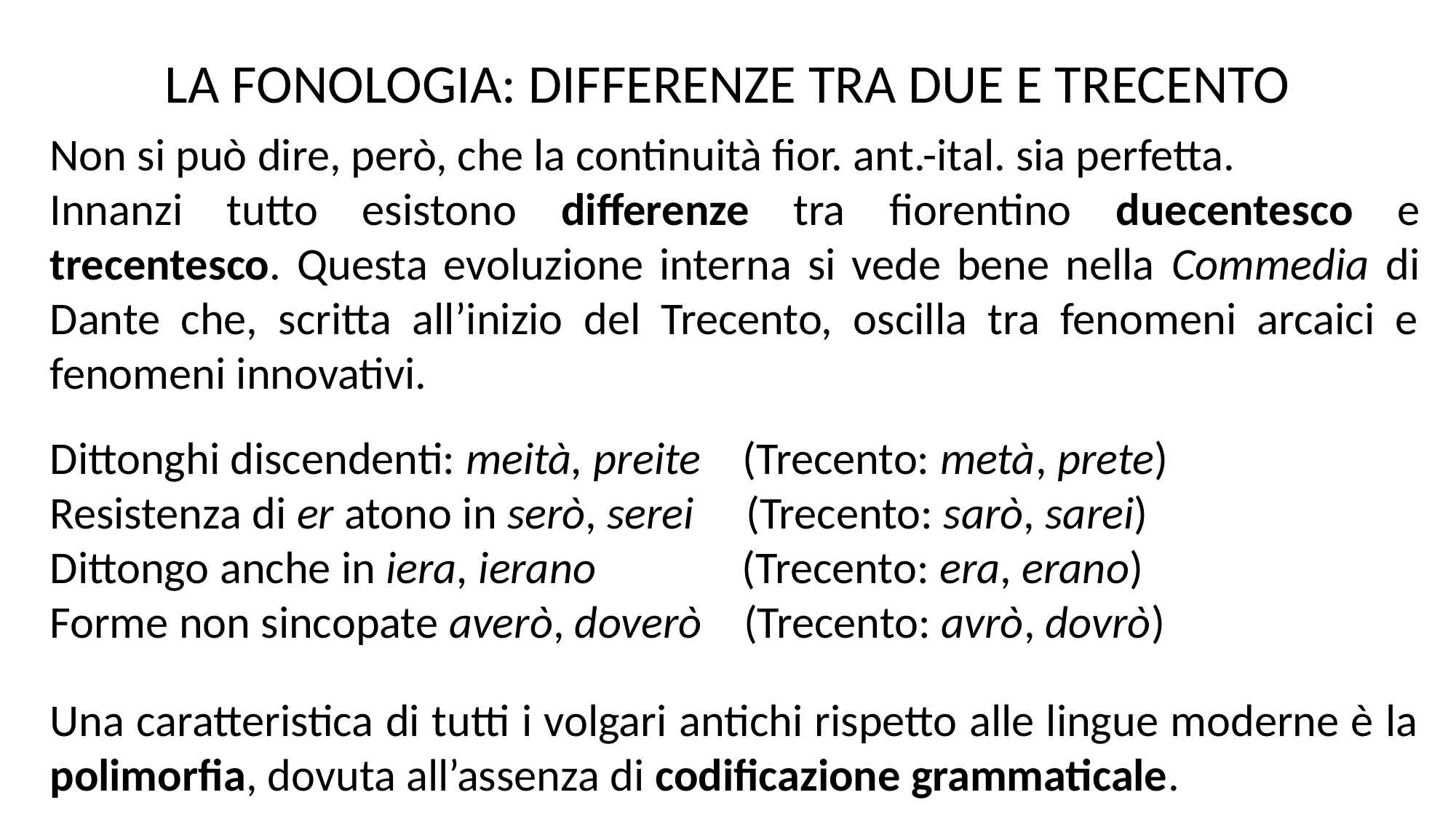

LA FONOLOGIA: DIFFERENZE TRA DUE E TRECENTO
Non si può dire, però, che la continuità fior. ant.-ital. sia perfetta.
Innanzi tutto esistono differenze tra fiorentino duecentesco e trecentesco. Questa evoluzione interna si vede bene nella Commedia di Dante che, scritta all’inizio del Trecento, oscilla tra fenomeni arcaici e fenomeni innovativi.
Dittonghi discendenti: meità, preite    (Trecento: metà, prete)
Resistenza di er atono in serò, serei     (Trecento: sarò, sarei)
Dittongo anche in iera, ierano              (Trecento: era, erano)
Forme non sincopate averò, doverò    (Trecento: avrò, dovrò)

Una caratteristica di tutti i volgari antichi rispetto alle lingue moderne è la polimorfia, dovuta all’assenza di codificazione grammaticale.